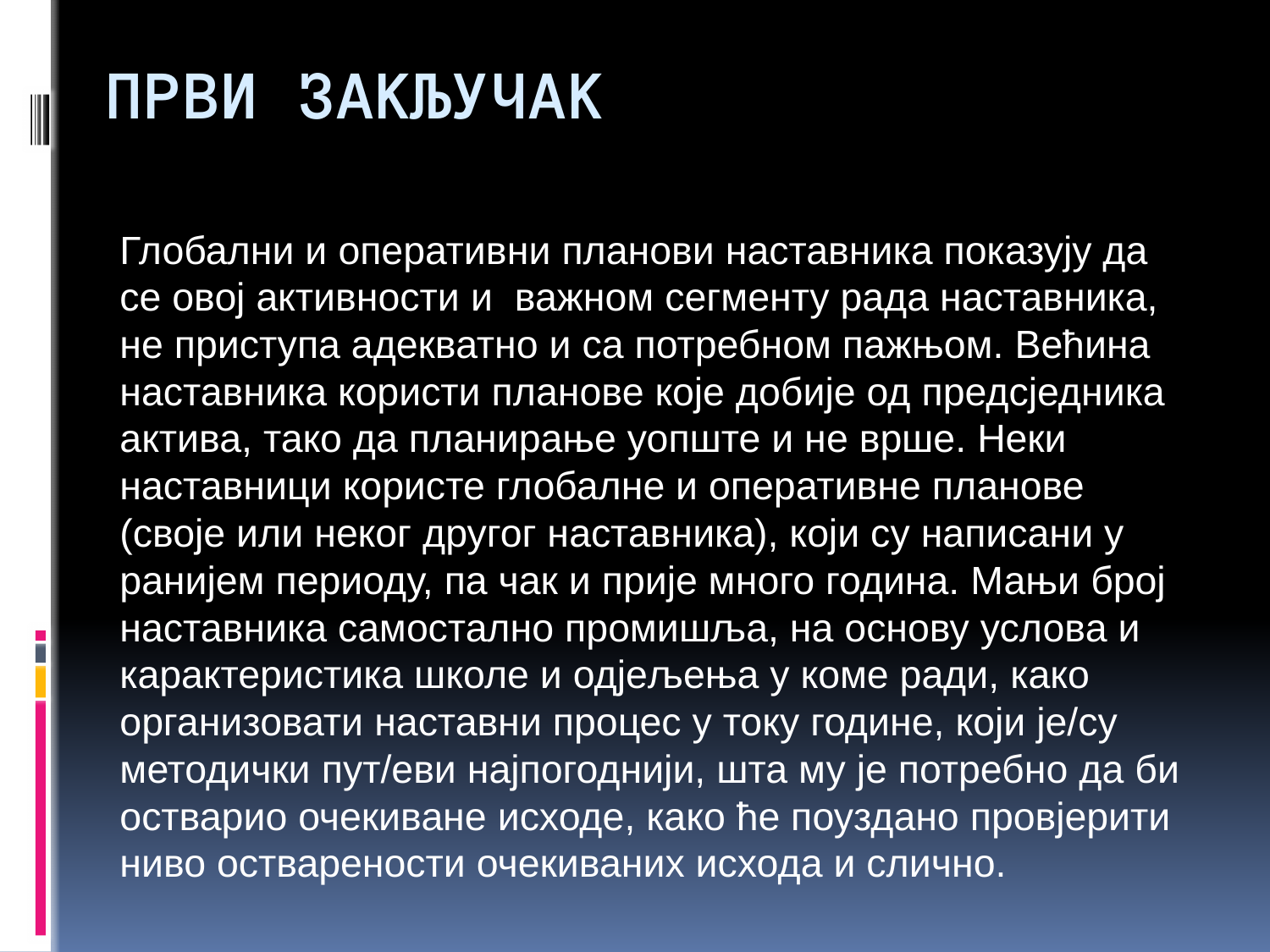

# Први закључак
Глобални и оперативни планови наставника показују да се овој активности и  важном сегменту рада наставника, не приступа адекватно и са потребном пажњом. Већина наставника користи планове које добије од предсједника актива, тако да планирање уопште и не врше. Неки наставници користе глобалне и оперативне планове (своје или неког другог наставника), који су написани у ранијем периоду, па чак и прије много година. Мањи број наставника самостално промишља, на основу услова и карактеристика школе и одјељења у коме ради, како организовати наставни процес у току године, који је/су методички пут/еви најпогоднији, шта му је потребно да би остварио очекиване исходе, како ће поуздано провјерити ниво остварености очекиваних исхода и слично.